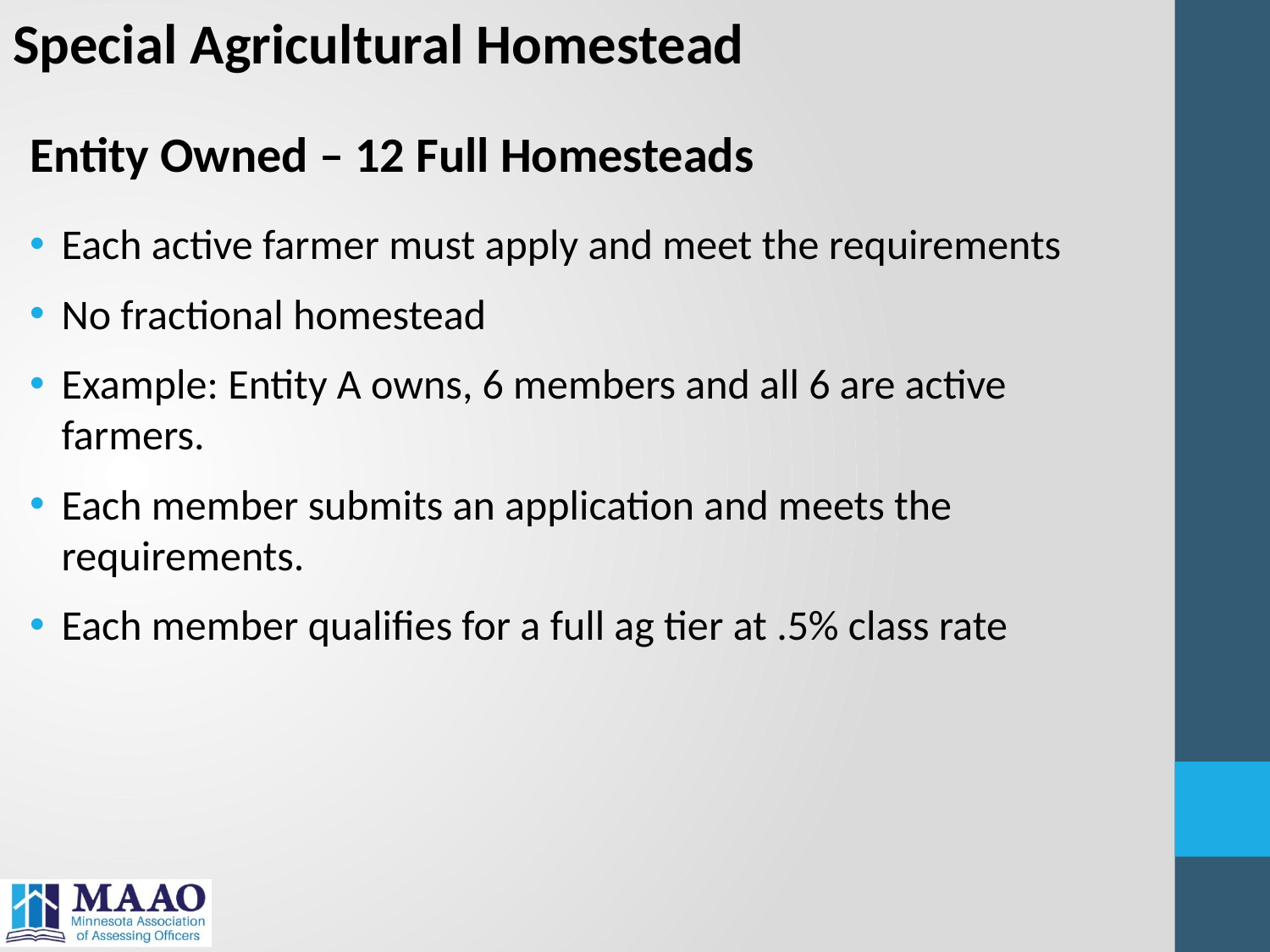

Special Agricultural Homestead
Entity Owned – 12 Full Homesteads

Each active farmer must apply and meet the requirements
No fractional homestead
Example: Entity A owns, 6 members and all 6 are active farmers.
Each member submits an application and meets the requirements.
Each member qualifies for a full ag tier at .5% class rate